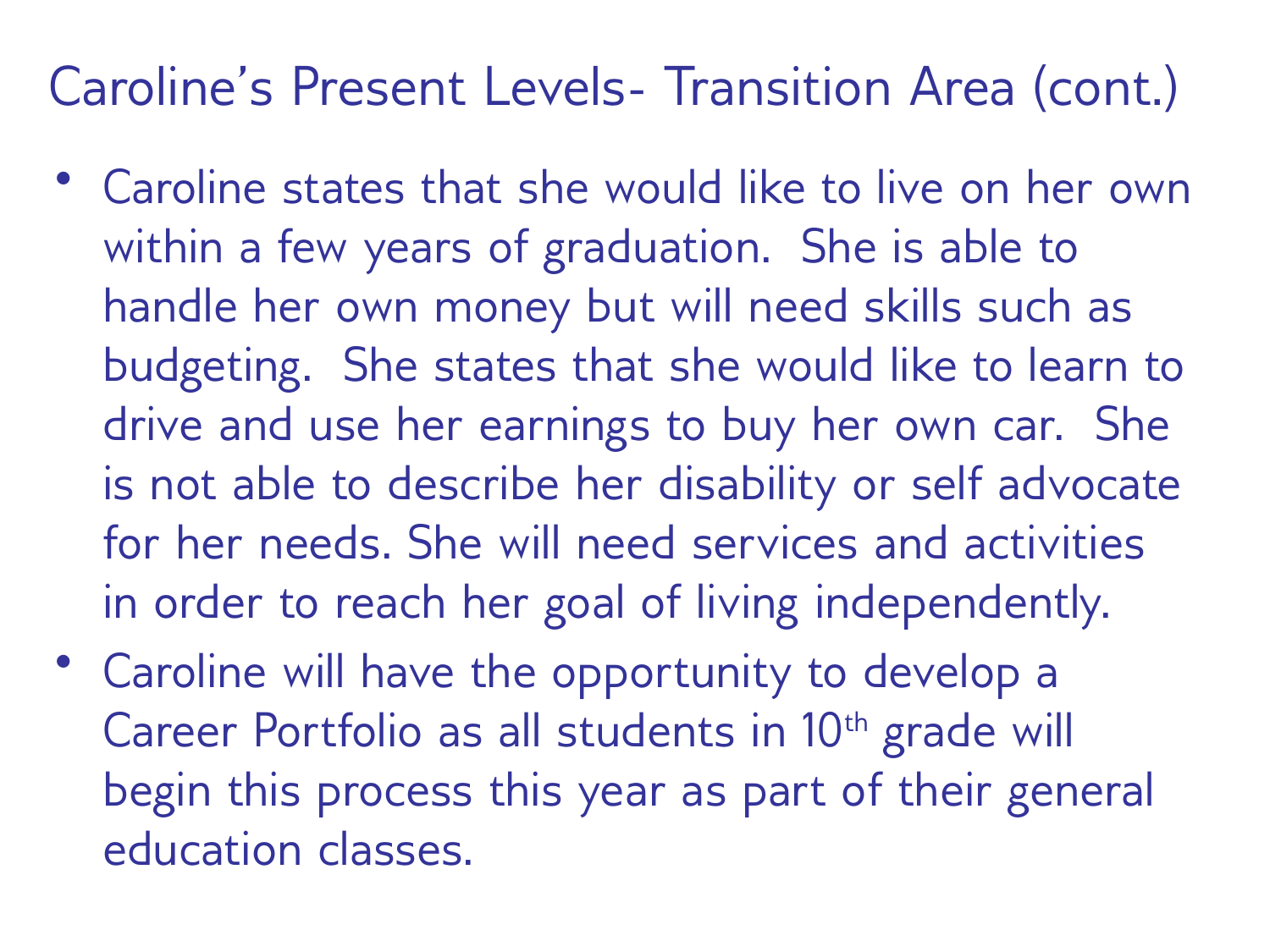

# Caroline’s Present Levels- Transition Area (cont.)
Caroline states that she would like to live on her own within a few years of graduation.  She is able to handle her own money but will need skills such as budgeting.  She states that she would like to learn to drive and use her earnings to buy her own car.  She is not able to describe her disability or self advocate for her needs. She will need services and activities in order to reach her goal of living independently.
Caroline will have the opportunity to develop a Career Portfolio as all students in 10th grade will begin this process this year as part of their general education classes.